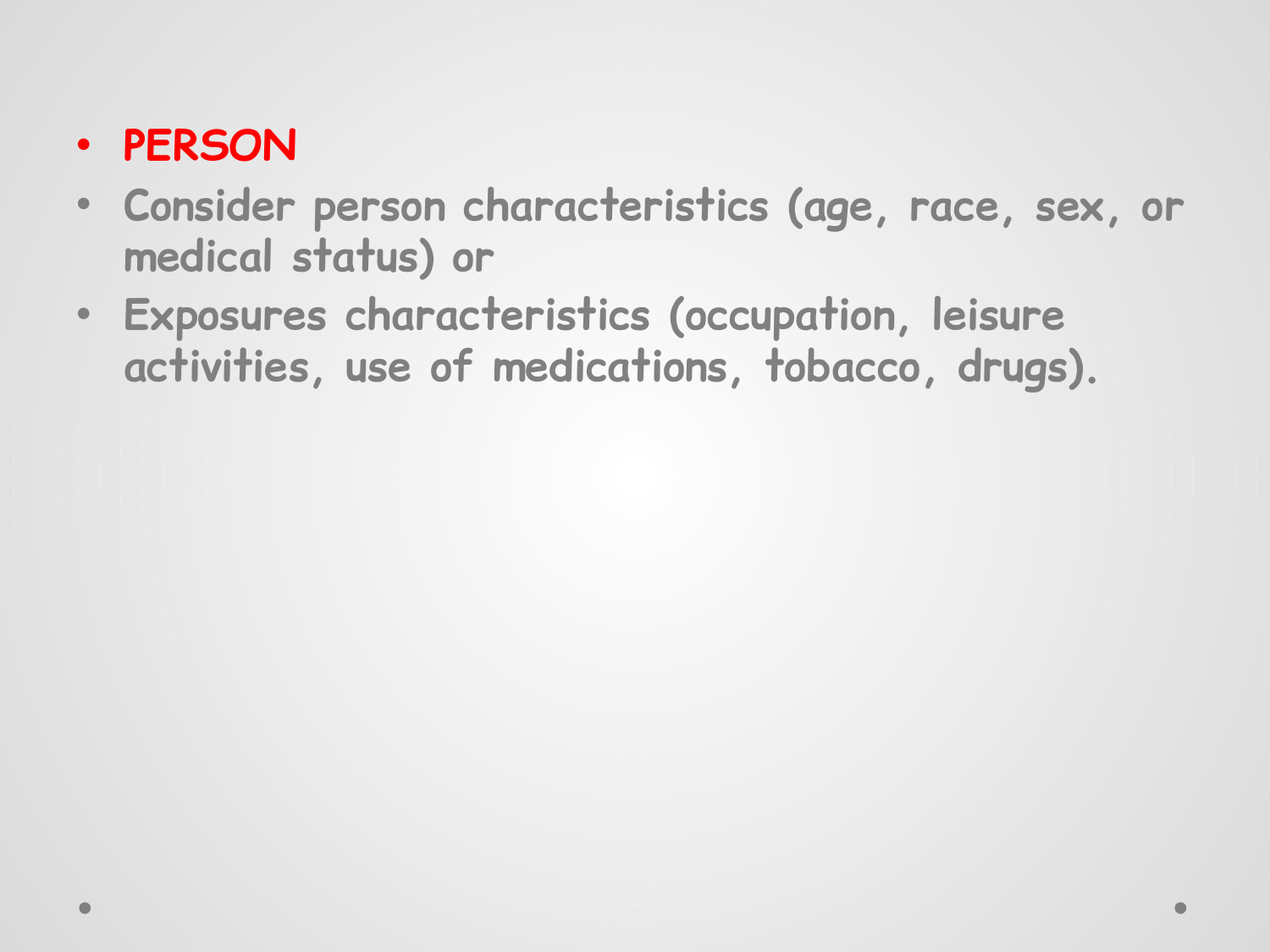

PERSON
Consider person characteristics (age, race, sex, or medical status) or
Exposures characteristics (occupation, leisure activities, use of medications, tobacco, drugs).